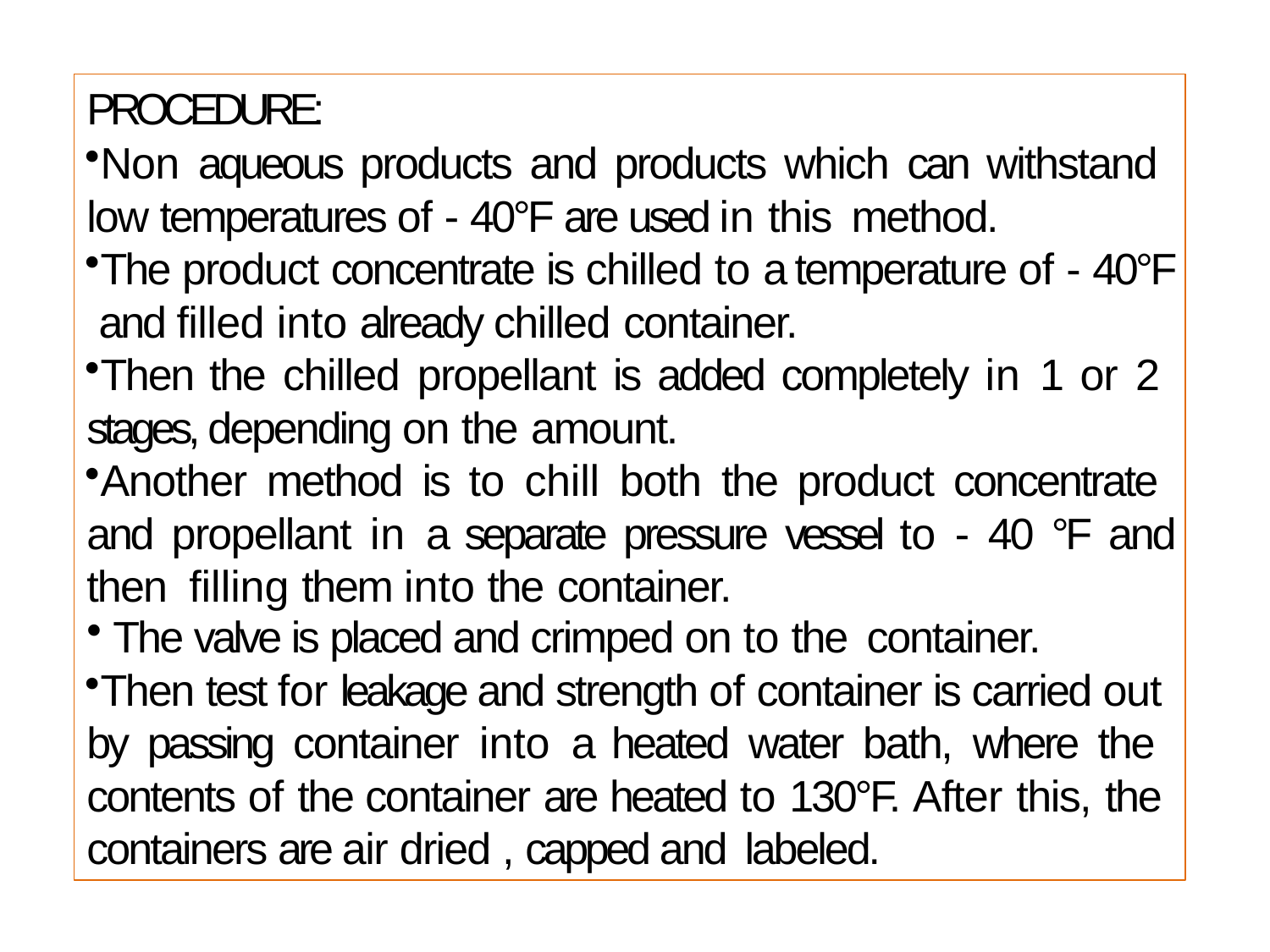

PROCEDURE:
Non aqueous products and products which can withstand  low temperatures of - 40°F are used in this method.
The product concentrate is chilled to a temperature of - 40°F  and filled into already chilled container.
Then the chilled propellant is added completely in 1 or 2  stages, depending on the amount.
Another method is to chill both the product concentrate  and propellant in a separate pressure vessel to - 40 °F and then  filling them into the container.
The valve is placed and crimped on to the container.
Then test for leakage and strength of container is carried out  by passing container into a heated water bath, where the  contents of the container are heated to 130°F. After this, the  containers are air dried , capped and labeled.